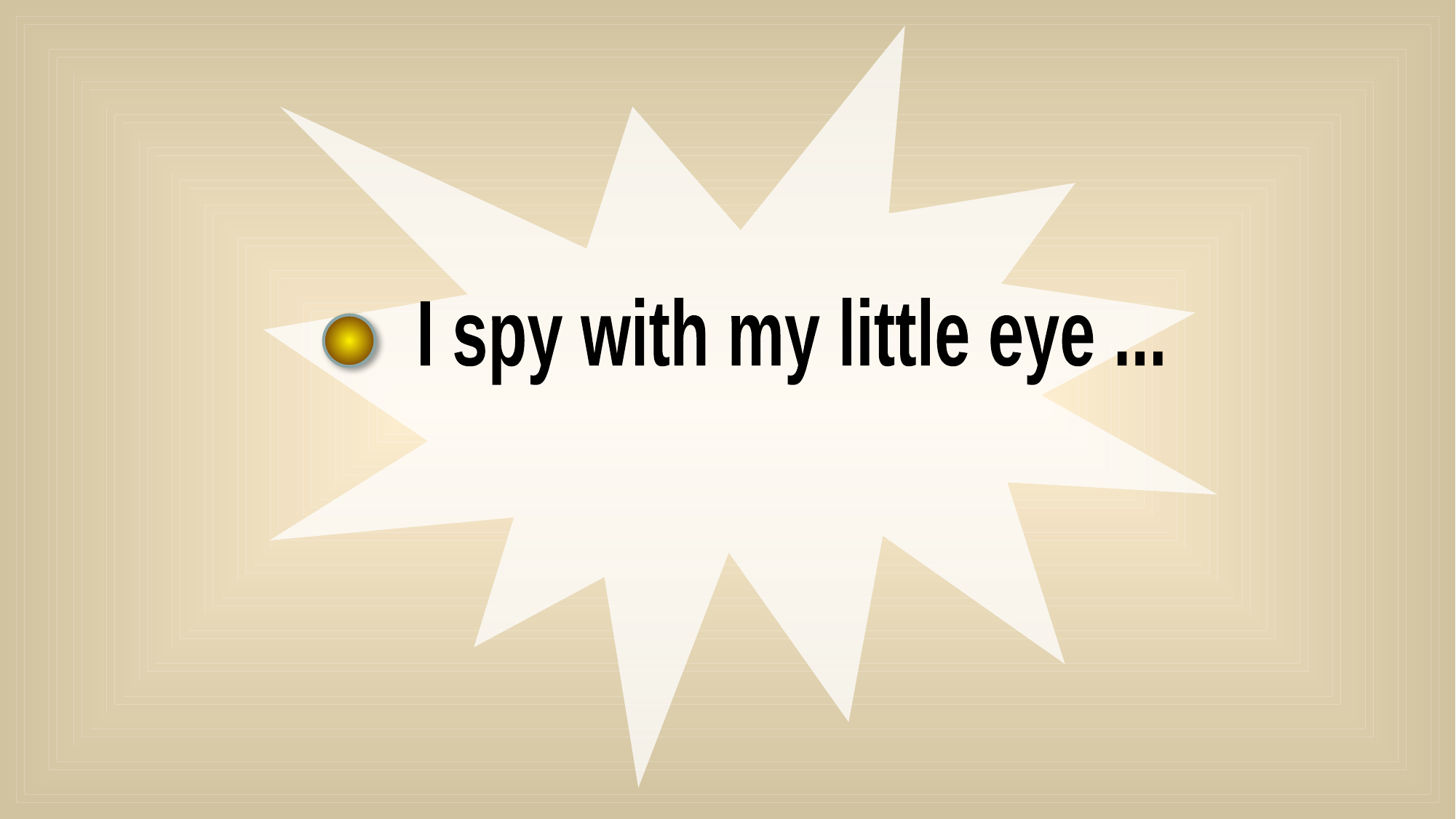

I spy with my little eye ...